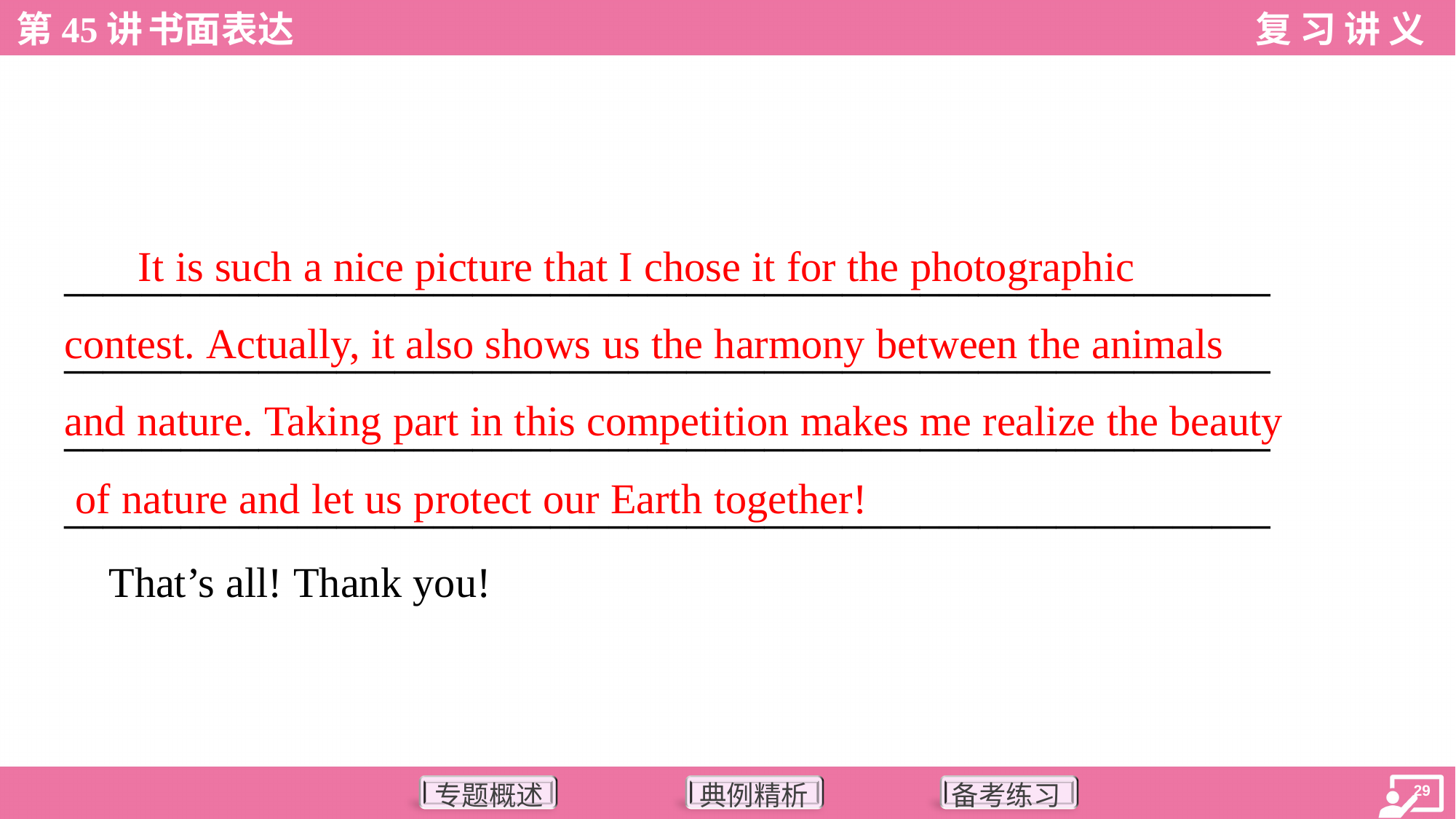

It is such a nice picture that I chose it for the photographic
contest. Actually, it also shows us the harmony between the animals
and nature. Taking part in this competition makes me realize the beauty
 of nature and let us protect our Earth together!
______________________________________________________________
______________________________________________________________
______________________________________________________________
______________________________________________________________
    That’s all! Thank you!